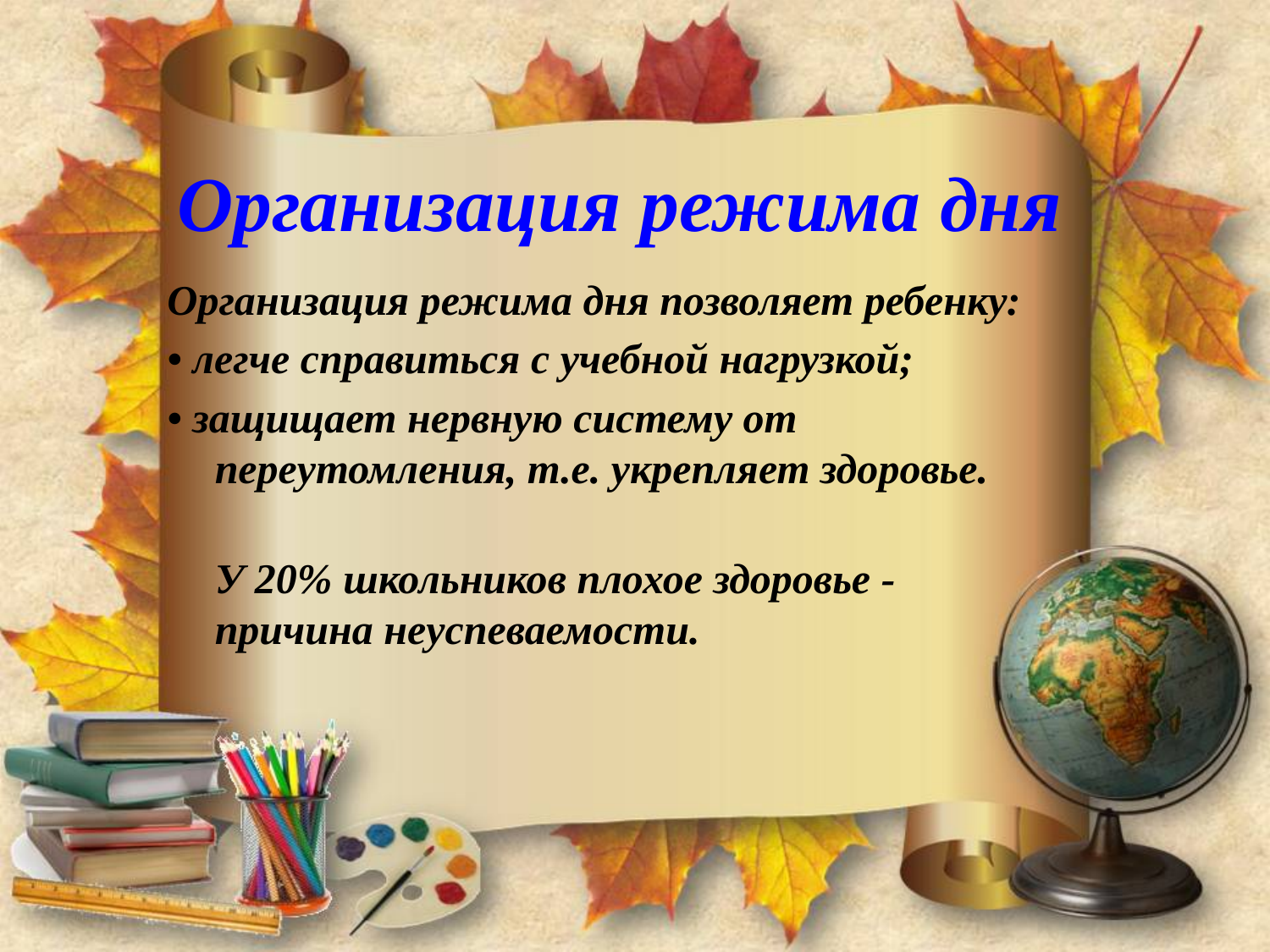

# Организация режима дня

Организация режима дня позволяет ребенку:
• легче справиться с учебной нагрузкой;
• защищает нервную систему от переутомления, т.е. укрепляет здоровье.
У 20% школьников плохое здоровье - причина неуспеваемости.